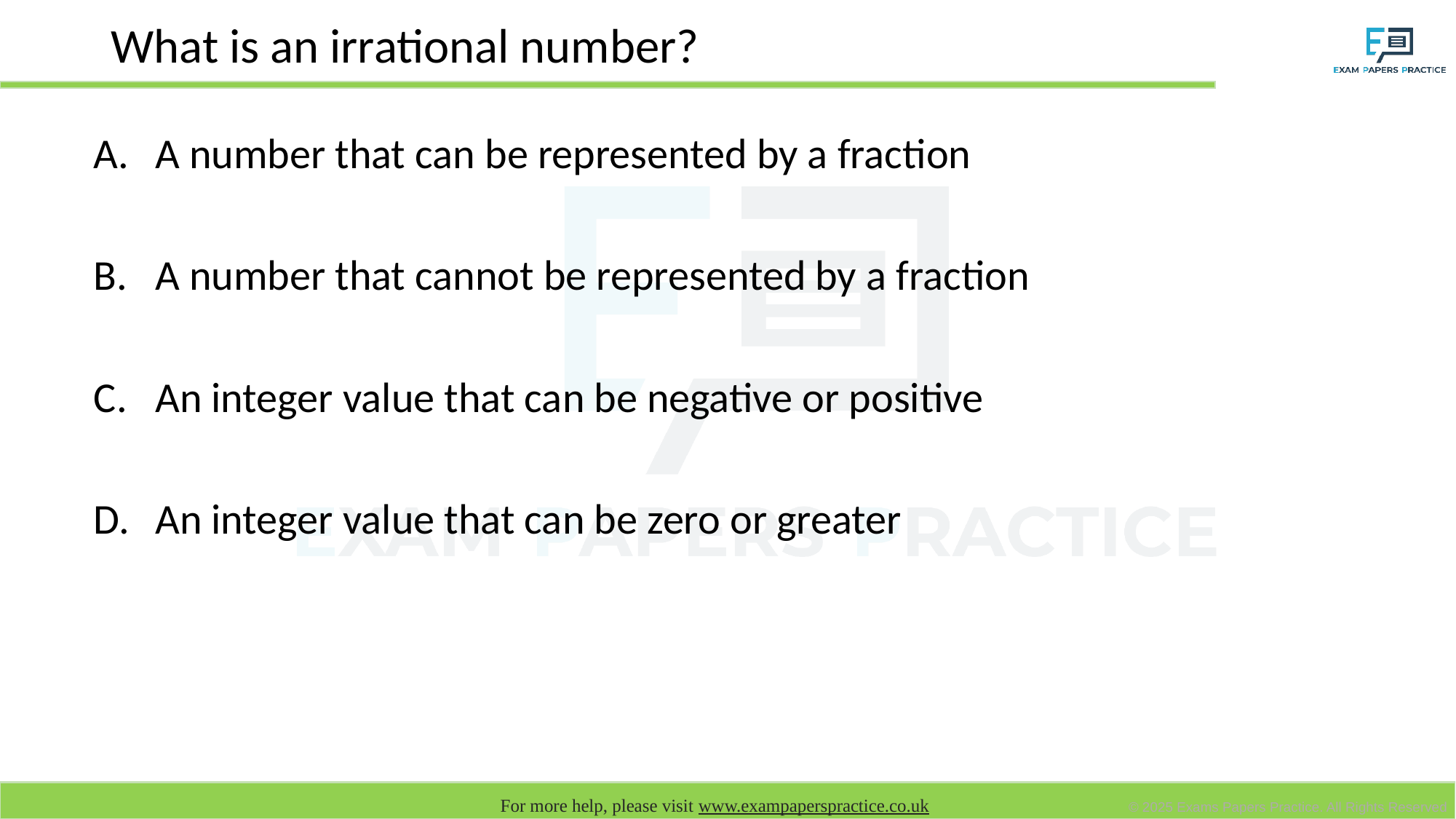

# What is an irrational number?
A number that can be represented by a fraction

A number that cannot be represented by a fraction

An integer value that can be negative or positive

An integer value that can be zero or greater